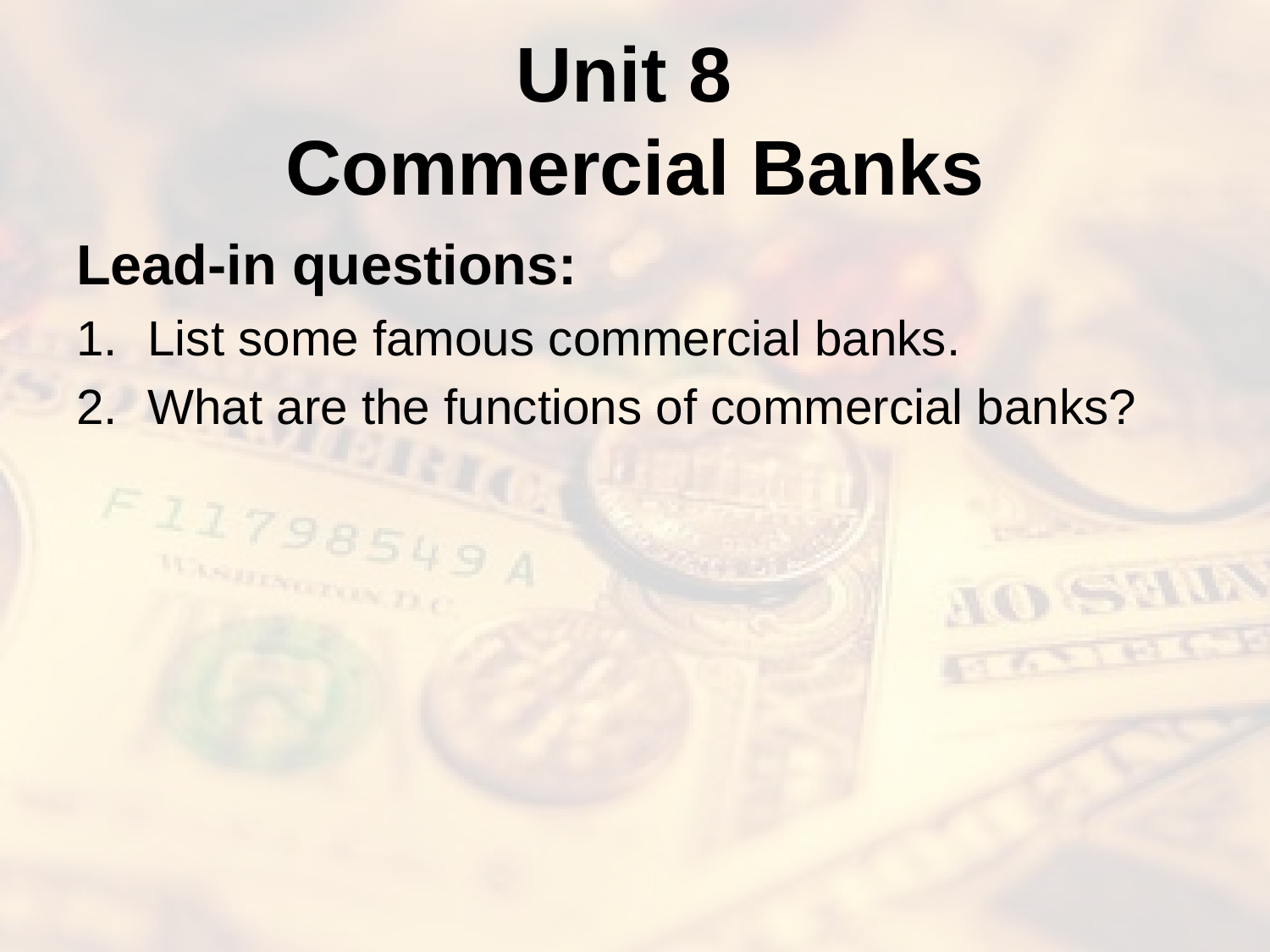

# Unit 8 Commercial Banks
Lead-in questions:
List some famous commercial banks.
What are the functions of commercial banks?